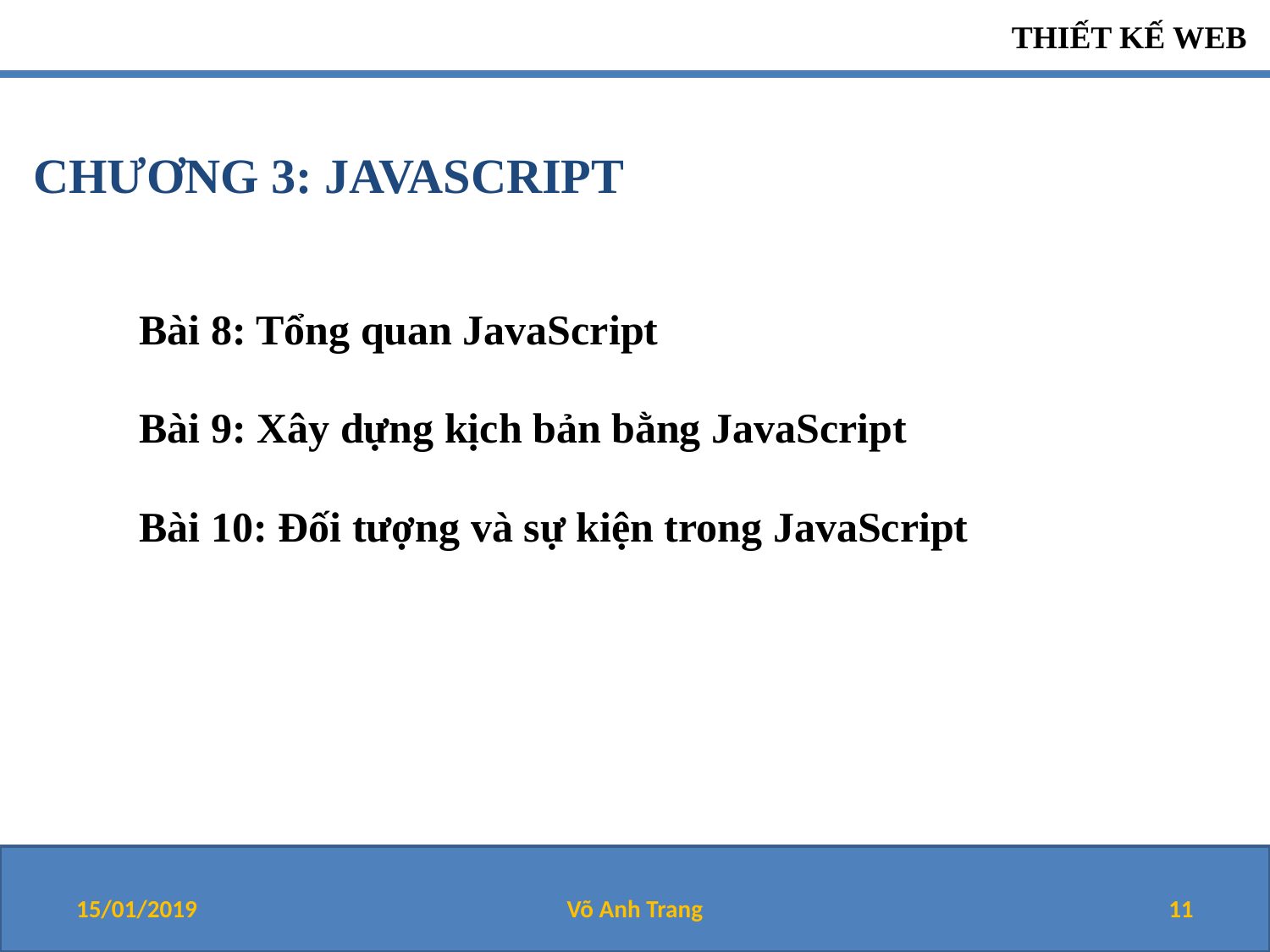

CHƯƠNG 3: JAVASCRIPT
Bài 8: Tổng quan JavaScript
Bài 9: Xây dựng kịch bản bằng JavaScript
Bài 10: Đối tượng và sự kiện trong JavaScript
15/01/2019
Võ Anh Trang
11